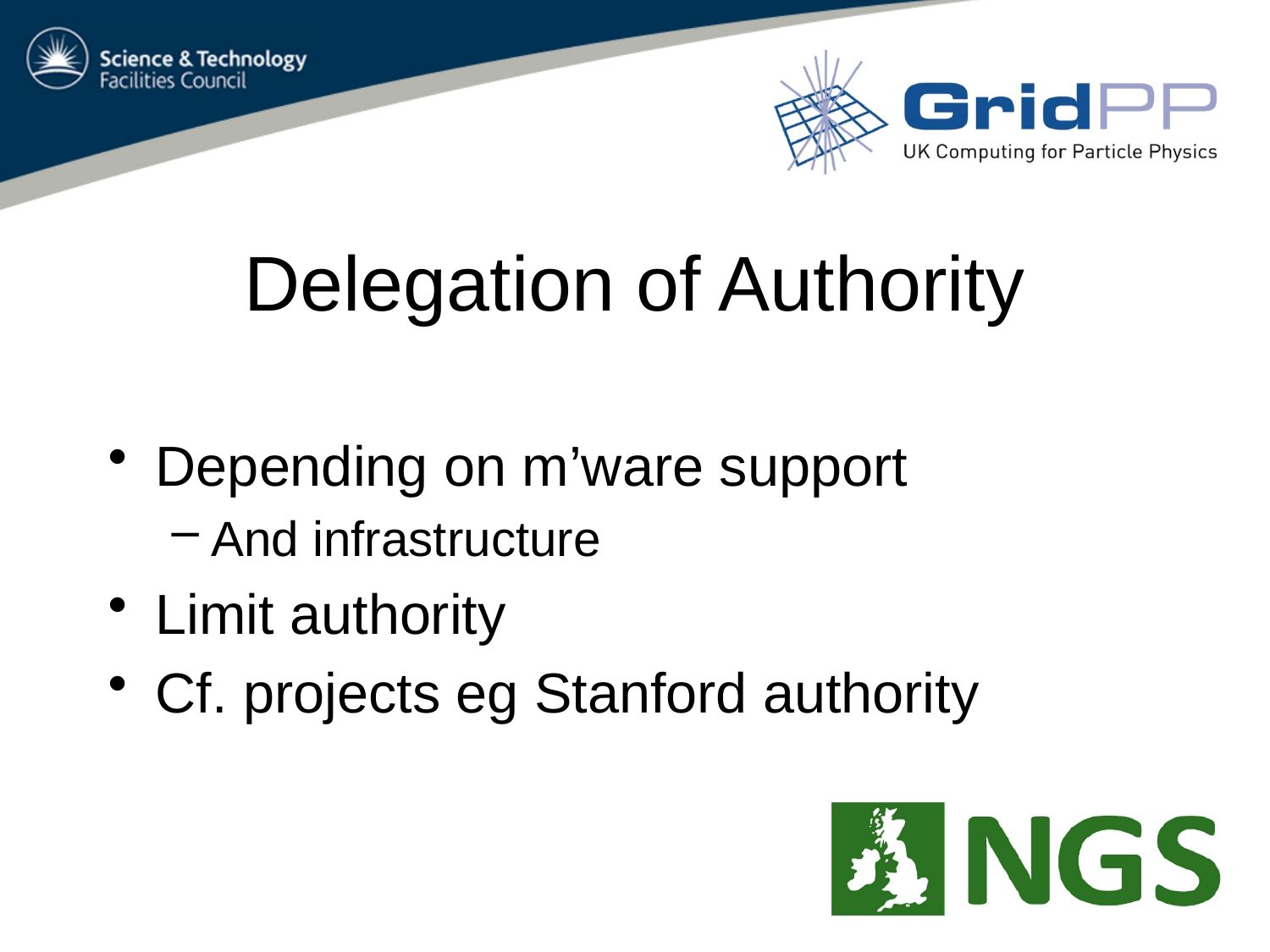

# Delegation of Authority
Depending on m’ware support
And infrastructure
Limit authority
Cf. projects eg Stanford authority